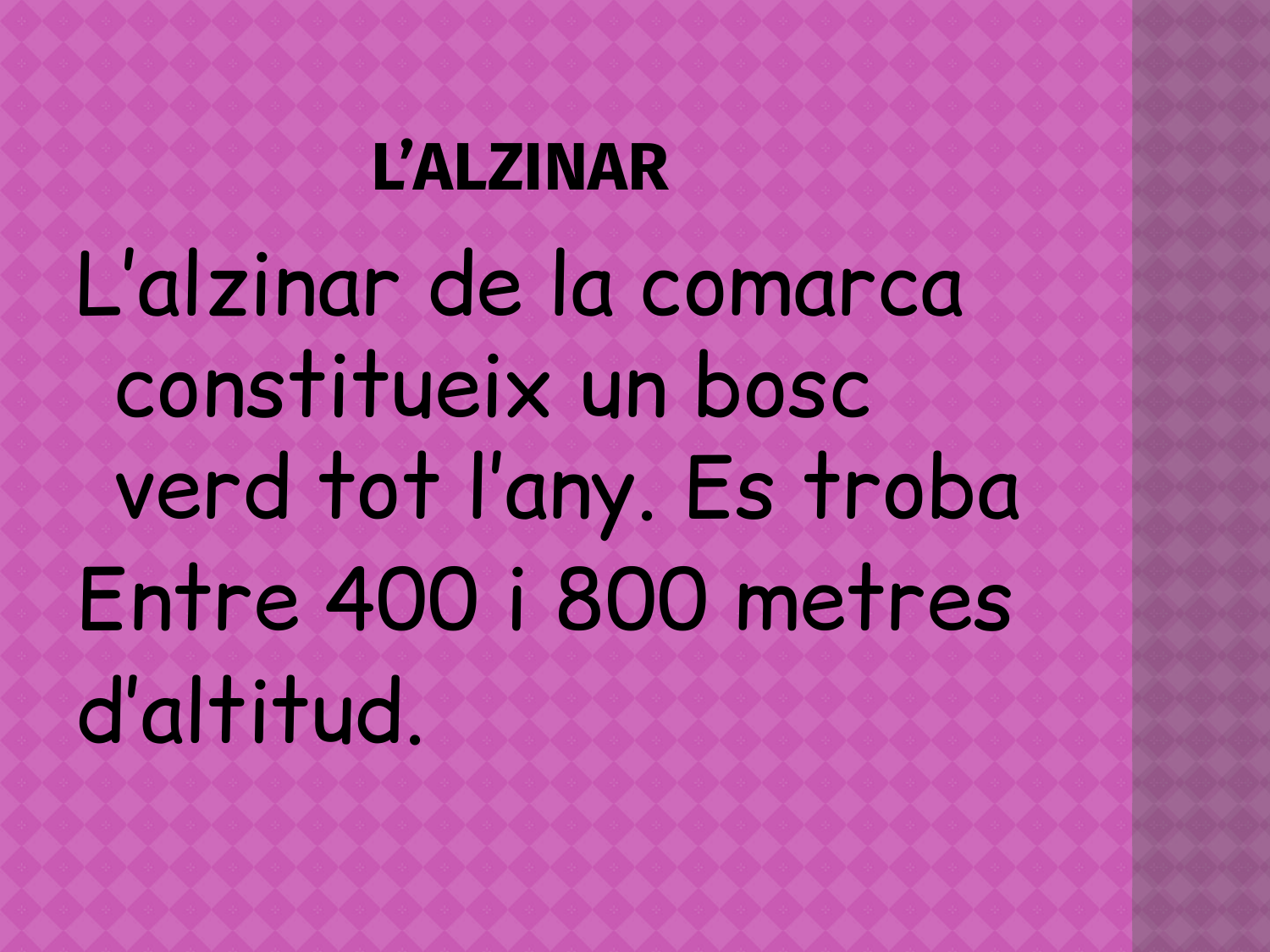

# l’alzinar
L’alzinar de la comarca constitueix un bosc verd tot l’any. Es troba
Entre 400 i 800 metres
d’altitud.